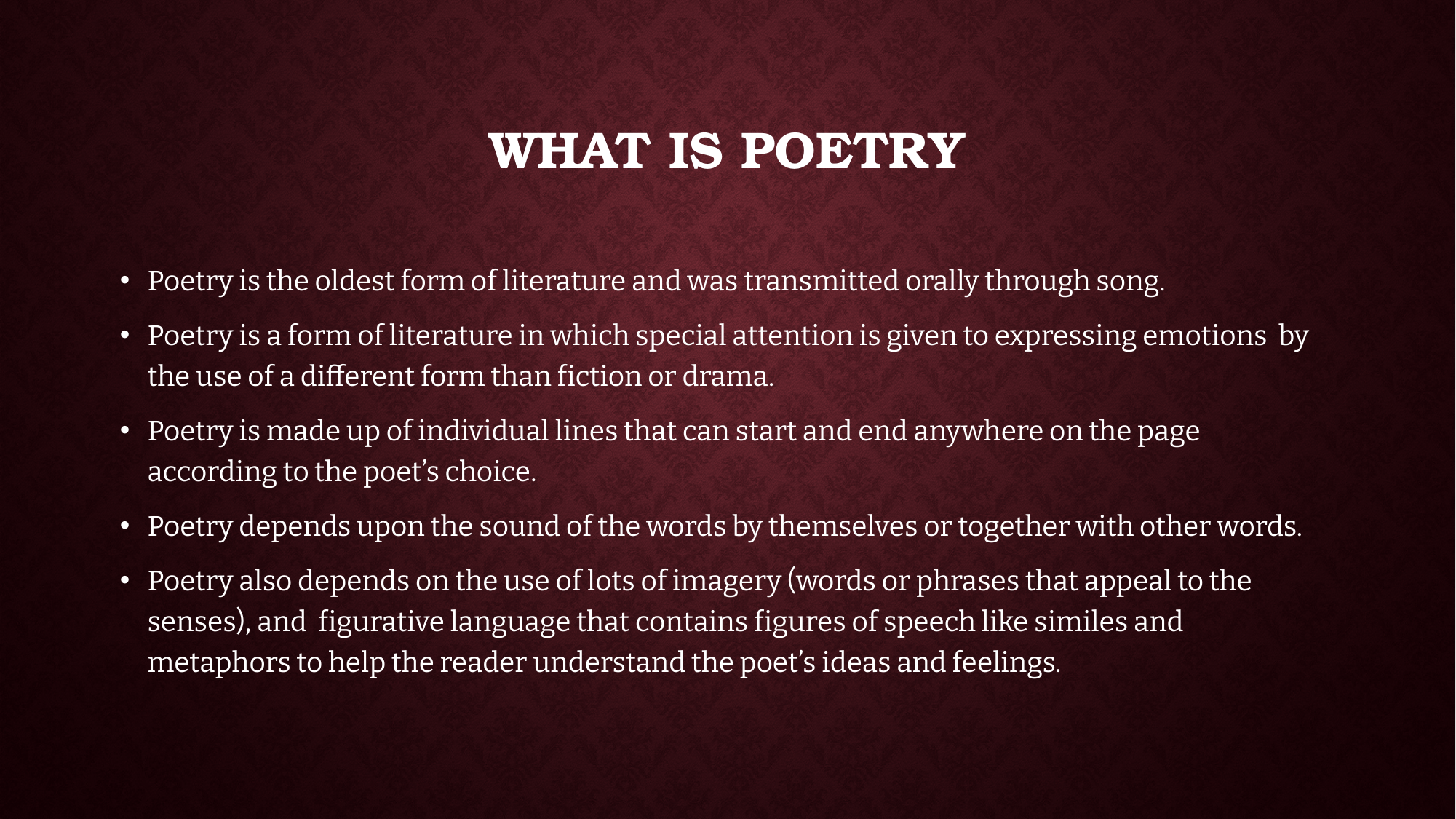

# WhAT IS POETRY
Poetry is the oldest form of literature and was transmitted orally through song.
Poetry is a form of literature in which special attention is given to expressing emotions  by the use of a different form than fiction or drama.
Poetry is made up of individual lines that can start and end anywhere on the page according to the poet’s choice.
Poetry depends upon the sound of the words by themselves or together with other words.
Poetry also depends on the use of lots of imagery (words or phrases that appeal to the senses), and  figurative language that contains figures of speech like similes and metaphors to help the reader understand the poet’s ideas and feelings.